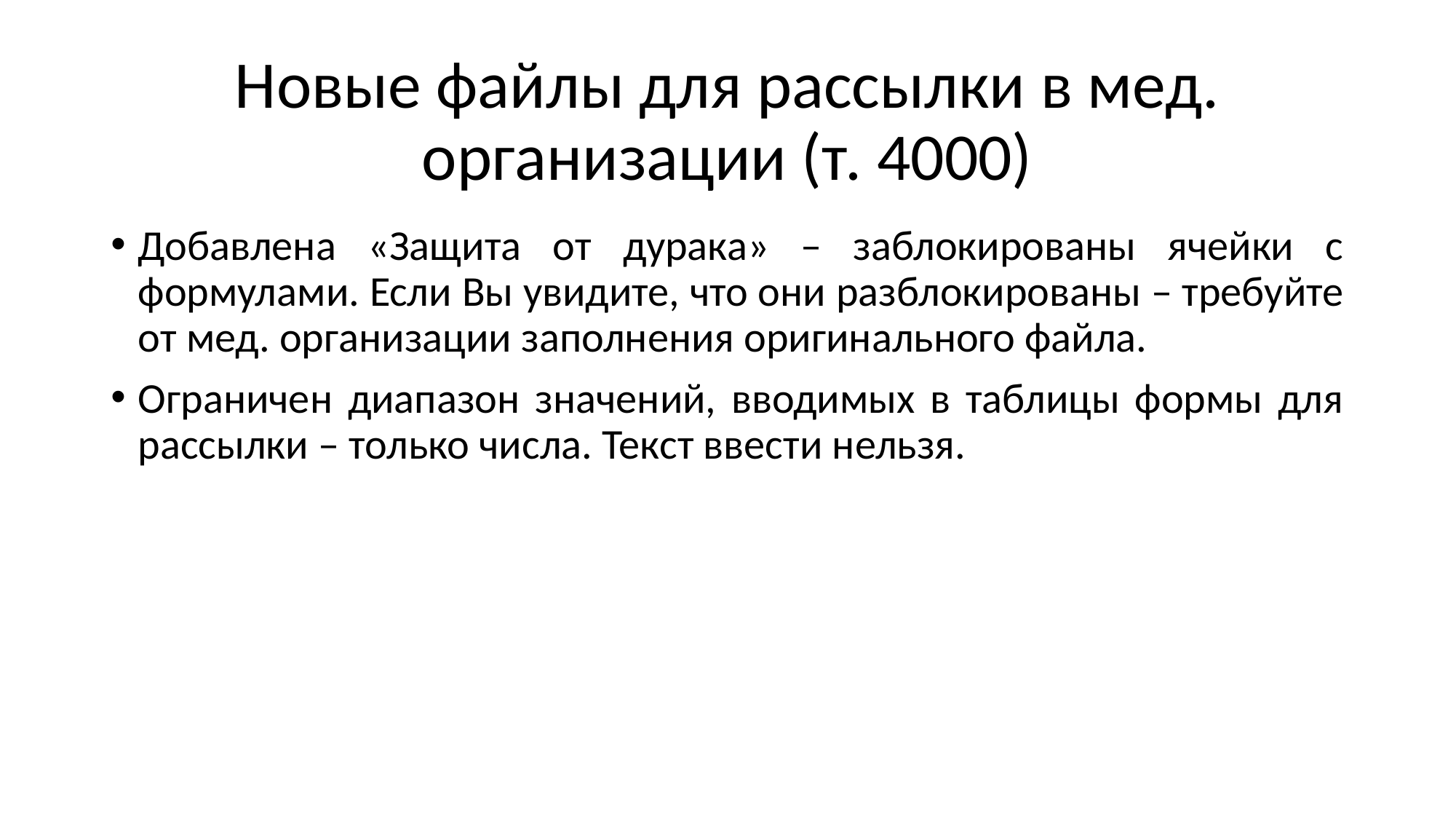

# Новые файлы для рассылки в мед. организации (т. 4000)
Добавлена «Защита от дурака» – заблокированы ячейки с формулами. Если Вы увидите, что они разблокированы – требуйте от мед. организации заполнения оригинального файла.
Ограничен диапазон значений, вводимых в таблицы формы для рассылки – только числа. Текст ввести нельзя.